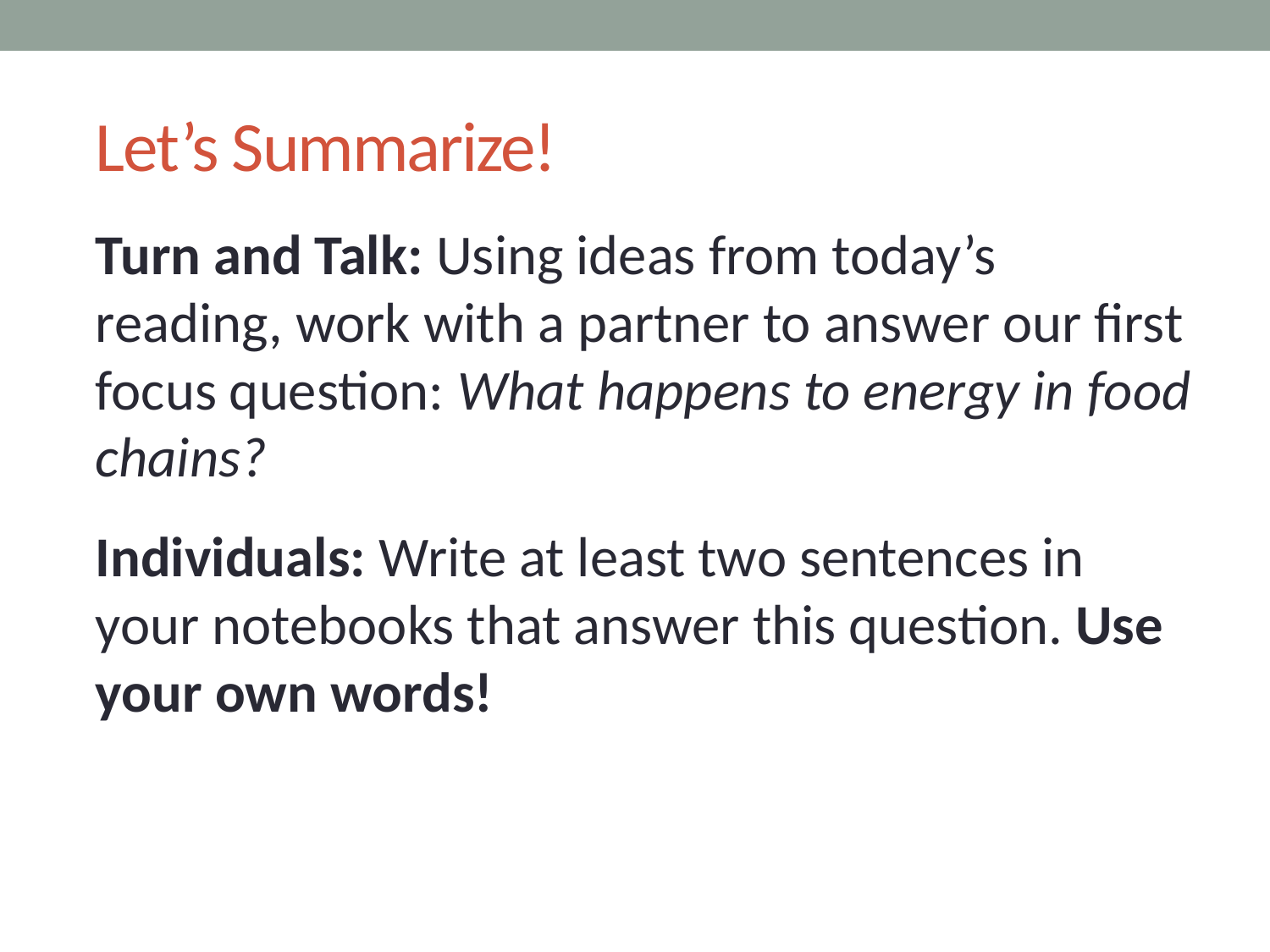

# Let’s Summarize!
Turn and Talk: Using ideas from today’s reading, work with a partner to answer our first focus question: What happens to energy in food chains?
Individuals: Write at least two sentences in your notebooks that answer this question. Use your own words!